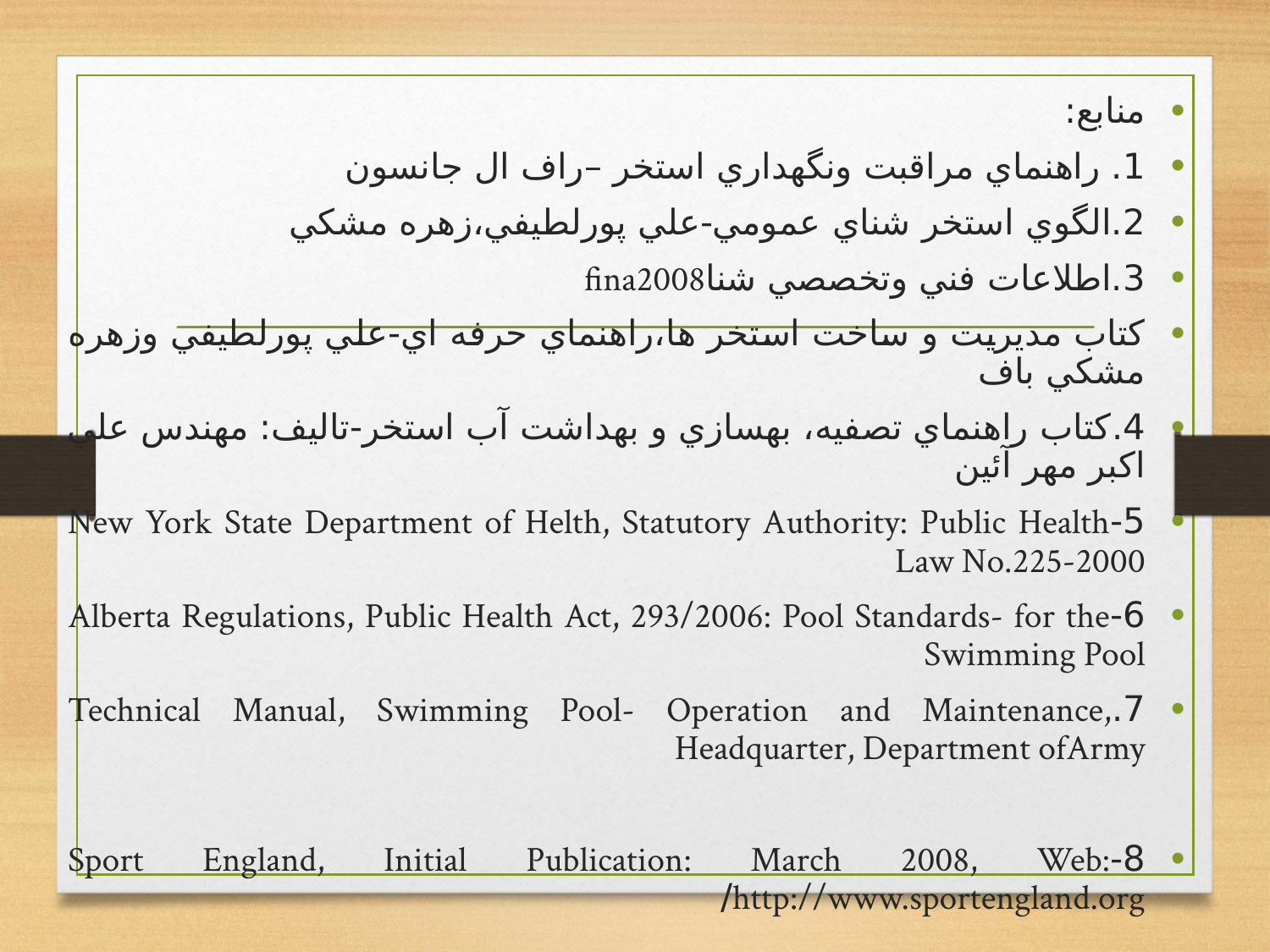

منابع:
1. راهنماي مراقبت ونگهداري استخر –راف ال جانسون
2.الگوي استخر شناي عمومي-علي پورلطيفي،زهره مشکي
3.اطلاعات فني وتخصصي شناfina2008
کتاب مديريت و ساخت استخر ها،راهنماي حرفه اي-علي پورلطيفي وزهره مشکي باف
4.كتاب راهنماي تصفيه، بهسازي و بهداشت آب استخر-تاليف: مهندس علي اكبر مهر آئين
5-New York State Department of Helth, Statutory Authority: Public Health Law No.225-2000
6-Alberta Regulations, Public Health Act, 293/2006: Pool Standards- for the Swimming Pool
7.Technical Manual, Swimming Pool- Operation and Maintenance, Headquarter, Department ofArmy

8-Sport England, Initial Publication: March 2008, Web: http://www.sportengland.org/